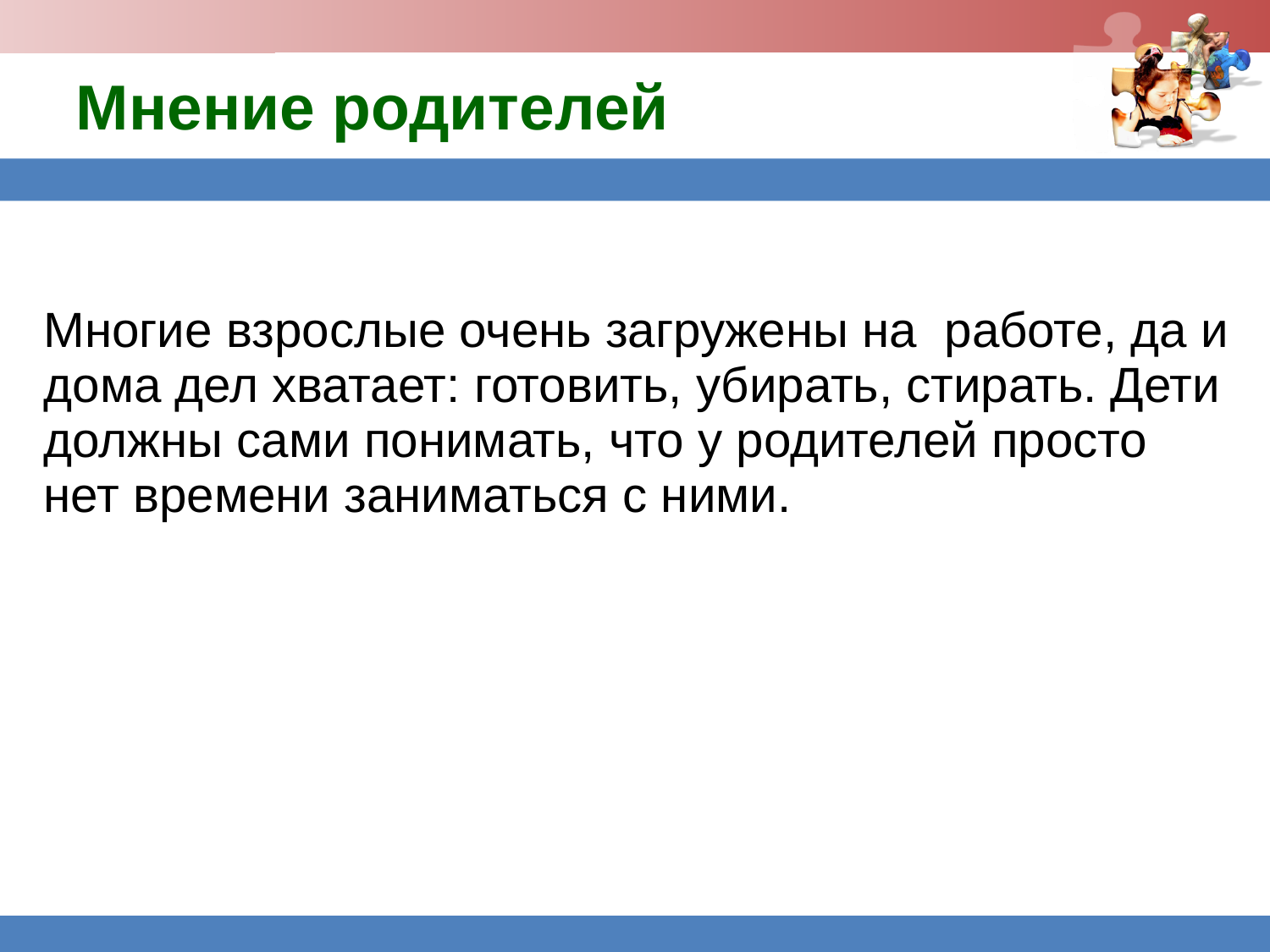

Мнение родителей
| Многие взрослые очень загружены на работе, да и дома дел хватает: готовить, убирать, стирать. Дети должны сами понимать, что у родителей просто нет времени заниматься с ними. |
| --- |